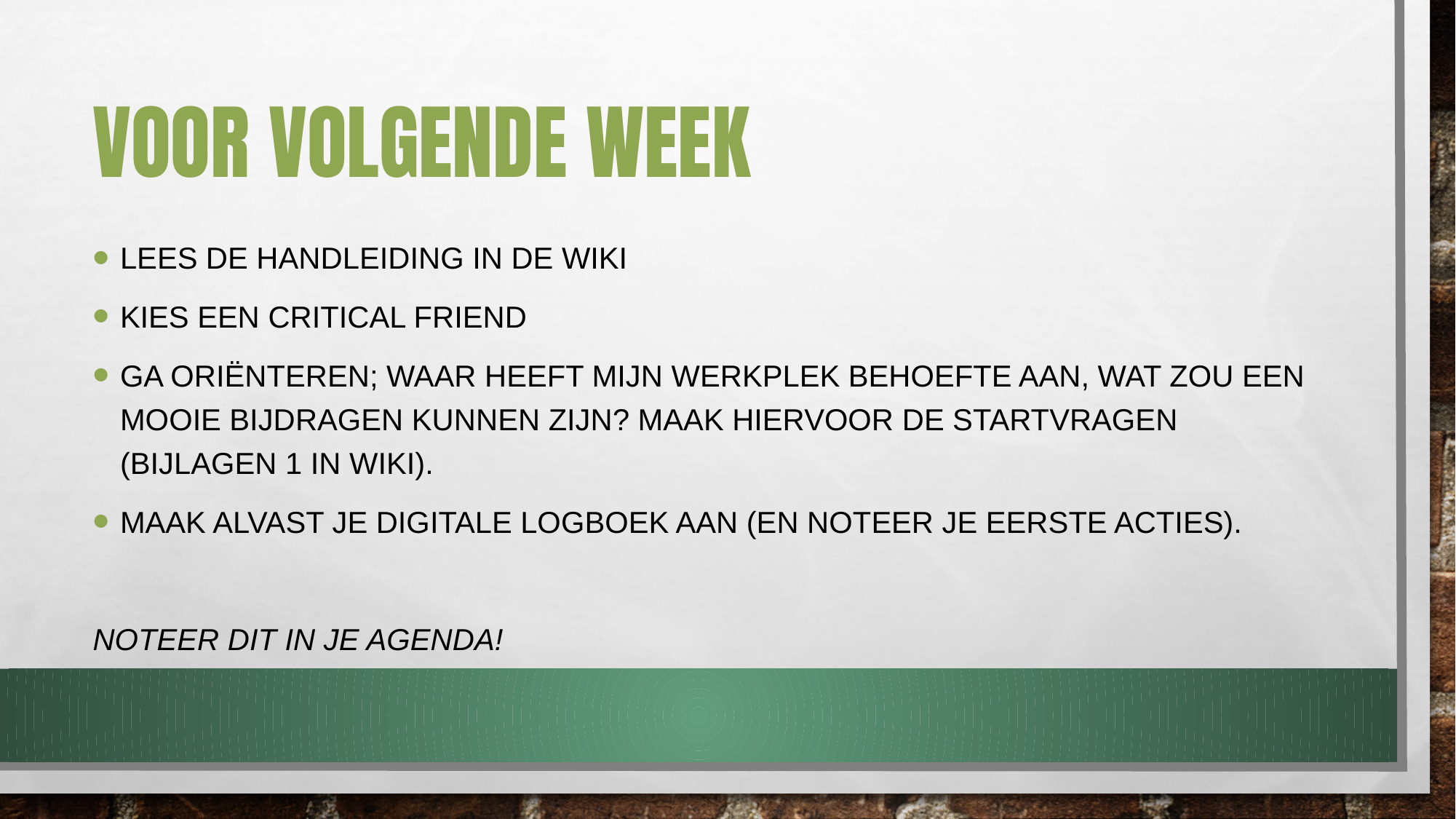

# Voor volgende week
Lees de handleiding in de wiki
Kies een critical friend
Ga oriënteren; waar heeft mijn werkplek behoefte aan, wat zou een mooie bijdragen kunnen zijn? Maak hiervoor de startvragen (bijlagen 1 in wiki).
Maak alvast je digitale logboek aan (en noteer je eerste acties).

Noteer dit in je agenda!